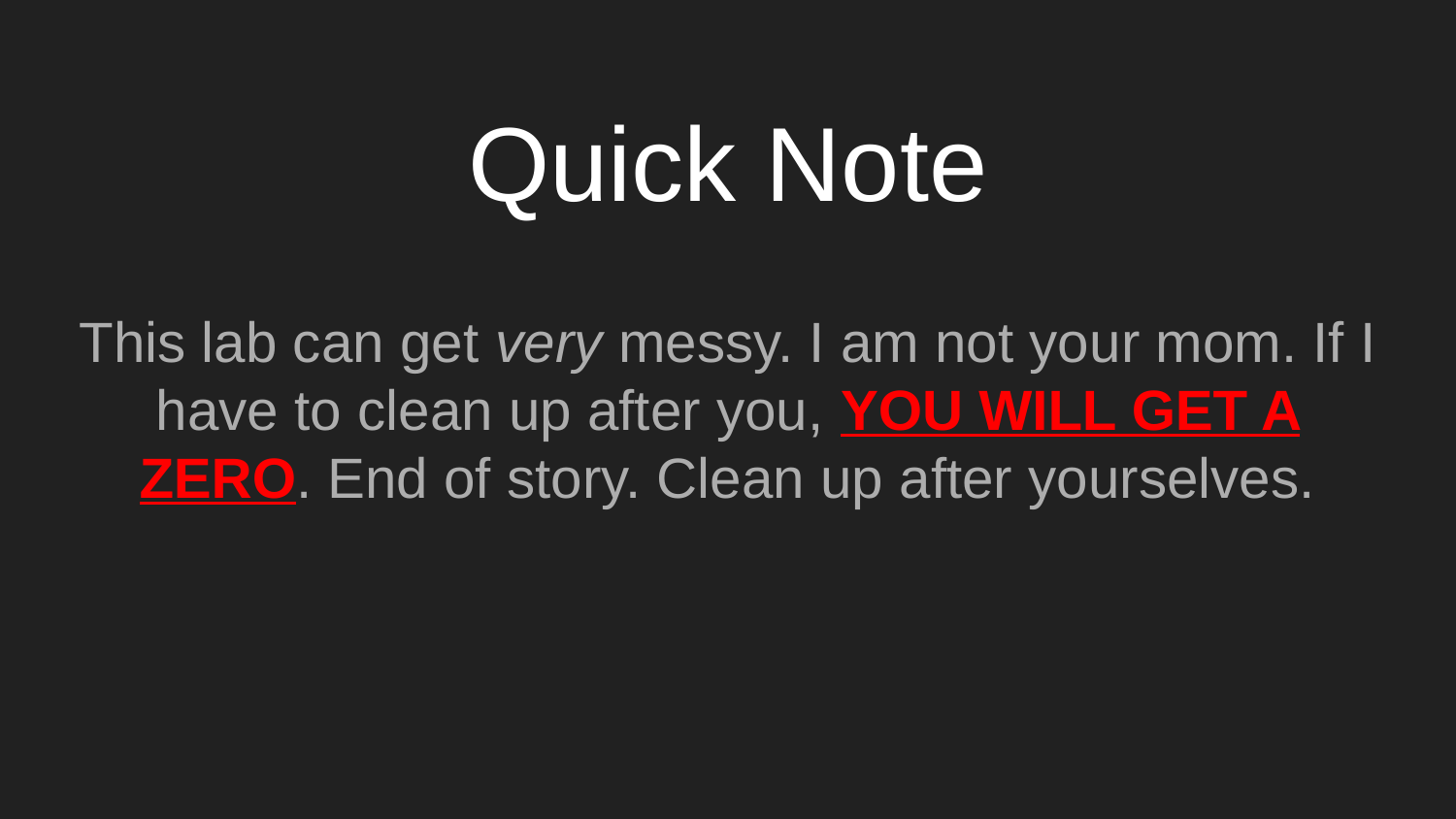

# Quick Note
This lab can get very messy. I am not your mom. If I have to clean up after you, YOU WILL GET A ZERO. End of story. Clean up after yourselves.